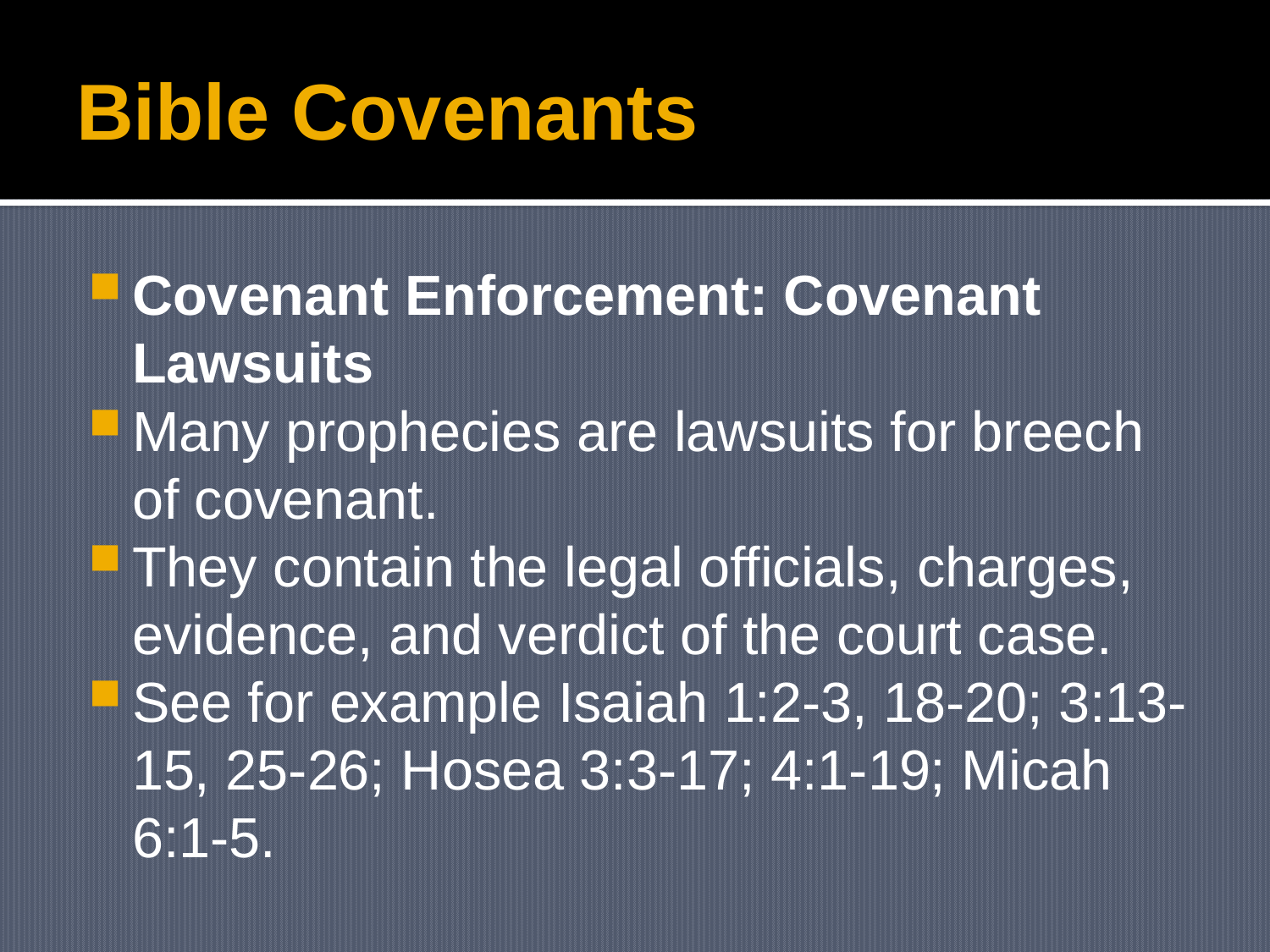

# Bible Covenants
Covenant Enforcement: Covenant Lawsuits
Many prophecies are lawsuits for breech of covenant.
They contain the legal officials, charges, evidence, and verdict of the court case.
See for example Isaiah 1:2-3, 18-20; 3:13-15, 25-26; Hosea 3:3-17; 4:1-19; Micah 6:1-5.